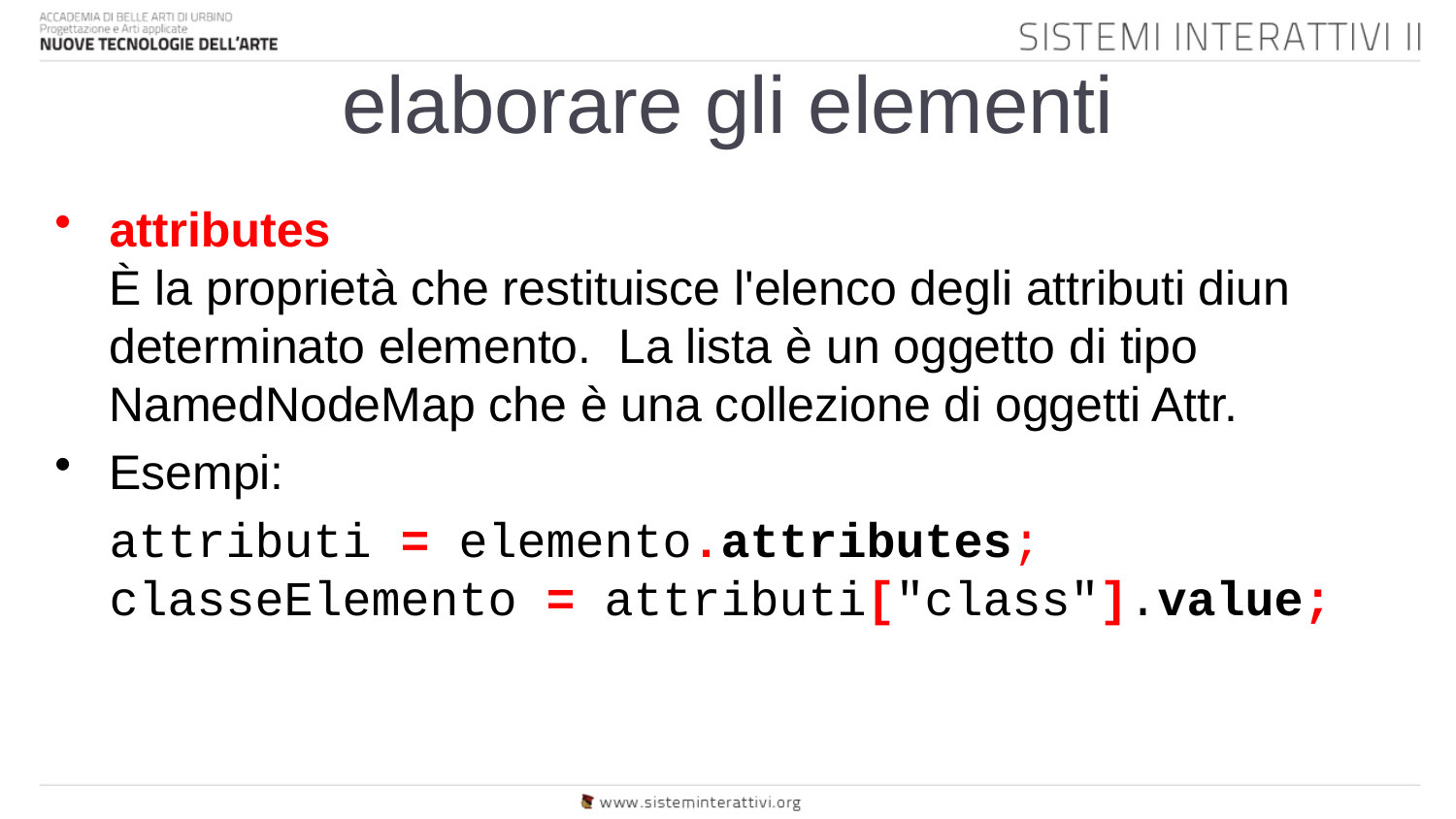

# elaborare gli elementi
attributes
È la proprietà che restituisce l'elenco degli attributi diun determinato elemento.  La lista è un oggetto di tipo NamedNodeMap che è una collezione di oggetti Attr.
Esempi:
	attributi = elemento.attributes;
classeElemento = attributi["class"].value;